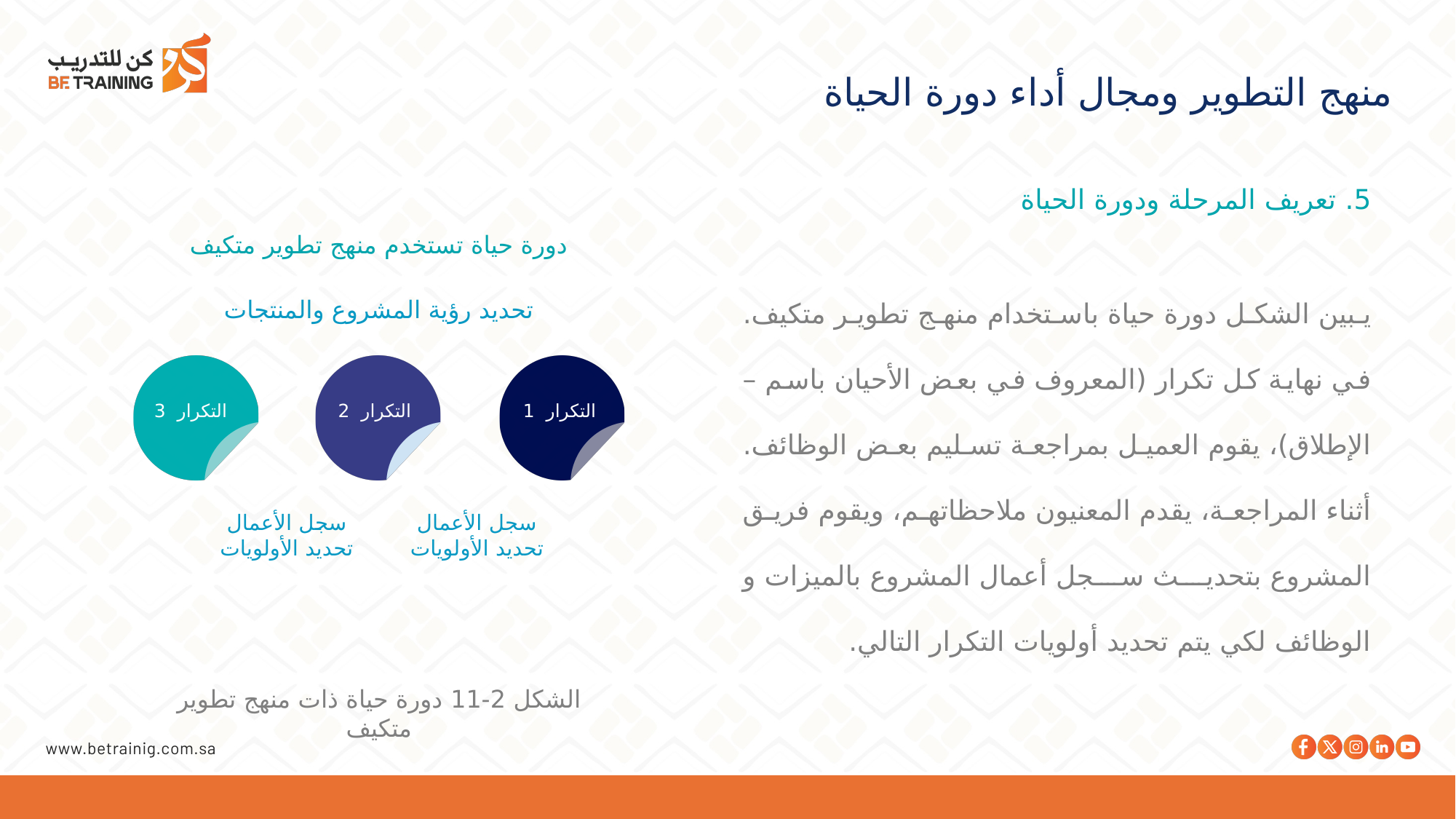

منهج التطوير ومجال أداء دورة الحياة
5. تعريف المرحلة ودورة الحياة

يبين الشكل دورة حياة باستخدام منهج تطوير متكيف. في نهاية كل تكرار (المعروف في بعض الأحيان باسم – الإطلاق)، يقوم العميل بمراجعة تسليم بعض الوظائف. أثناء المراجعة، يقدم المعنيون ملاحظاتهم، ويقوم فريق المشروع بتحديث سجل أعمال المشروع بالميزات و الوظائف لكي يتم تحديد أولويات التكرار التالي.
دورة حياة تستخدم منهج تطوير متكيف
تحديد رؤية المشروع والمنتجات

التكرار  3
التكرار  2
التكرار  1
سجل الأعمال
تحديد الأولويات
سجل الأعمال
تحديد الأولويات
الشكل 2-11 دورة حياة ذات منهج تطوير متكيف